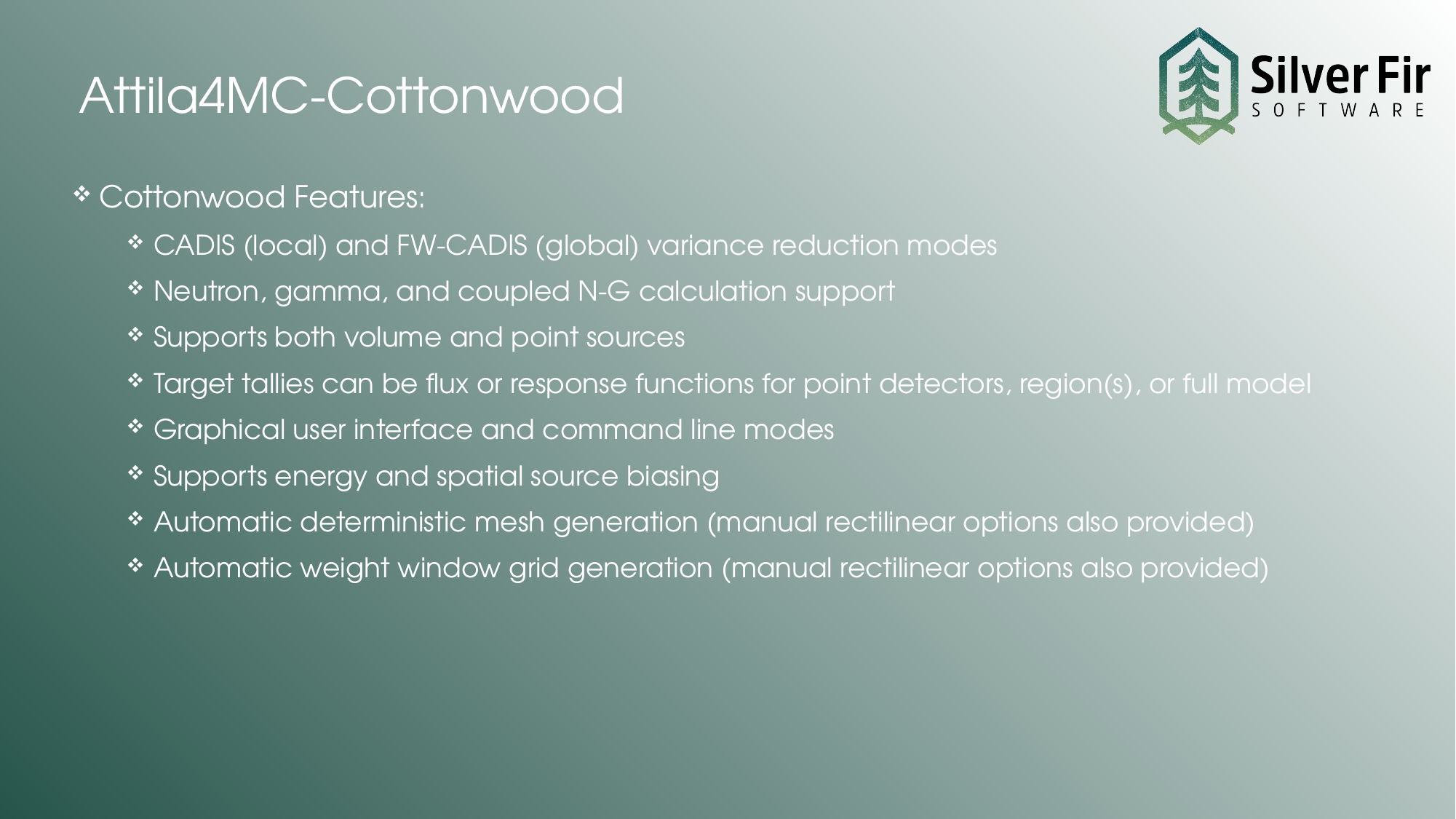

# Attila4MC-Cottonwood
Cottonwood Features:
CADIS (local) and FW-CADIS (global) variance reduction modes
Neutron, gamma, and coupled N-G calculation support
Supports both volume and point sources
Target tallies can be flux or response functions for point detectors, region(s), or full model
Graphical user interface and command line modes
Supports energy and spatial source biasing
Automatic deterministic mesh generation (manual rectilinear options also provided)
Automatic weight window grid generation (manual rectilinear options also provided)